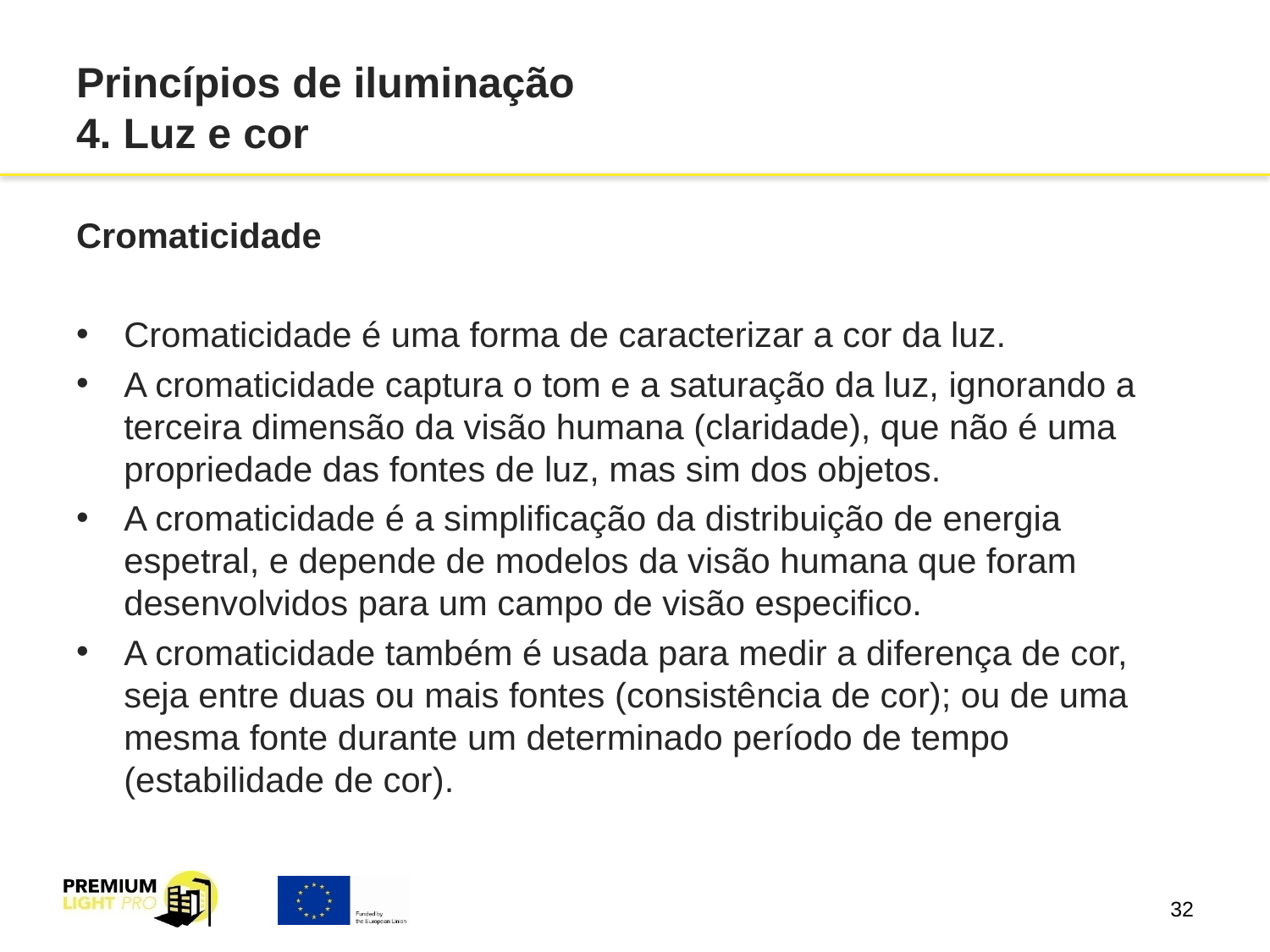

# Princípios de iluminação 4. Luz e cor
Cromaticidade

Cromaticidade é uma forma de caracterizar a cor da luz.
A cromaticidade captura o tom e a saturação da luz, ignorando a terceira dimensão da visão humana (claridade), que não é uma propriedade das fontes de luz, mas sim dos objetos.
A cromaticidade é a simplificação da distribuição de energia espetral, e depende de modelos da visão humana que foram desenvolvidos para um campo de visão especifico.
A cromaticidade também é usada para medir a diferença de cor, seja entre duas ou mais fontes (consistência de cor); ou de uma mesma fonte durante um determinado período de tempo (estabilidade de cor).